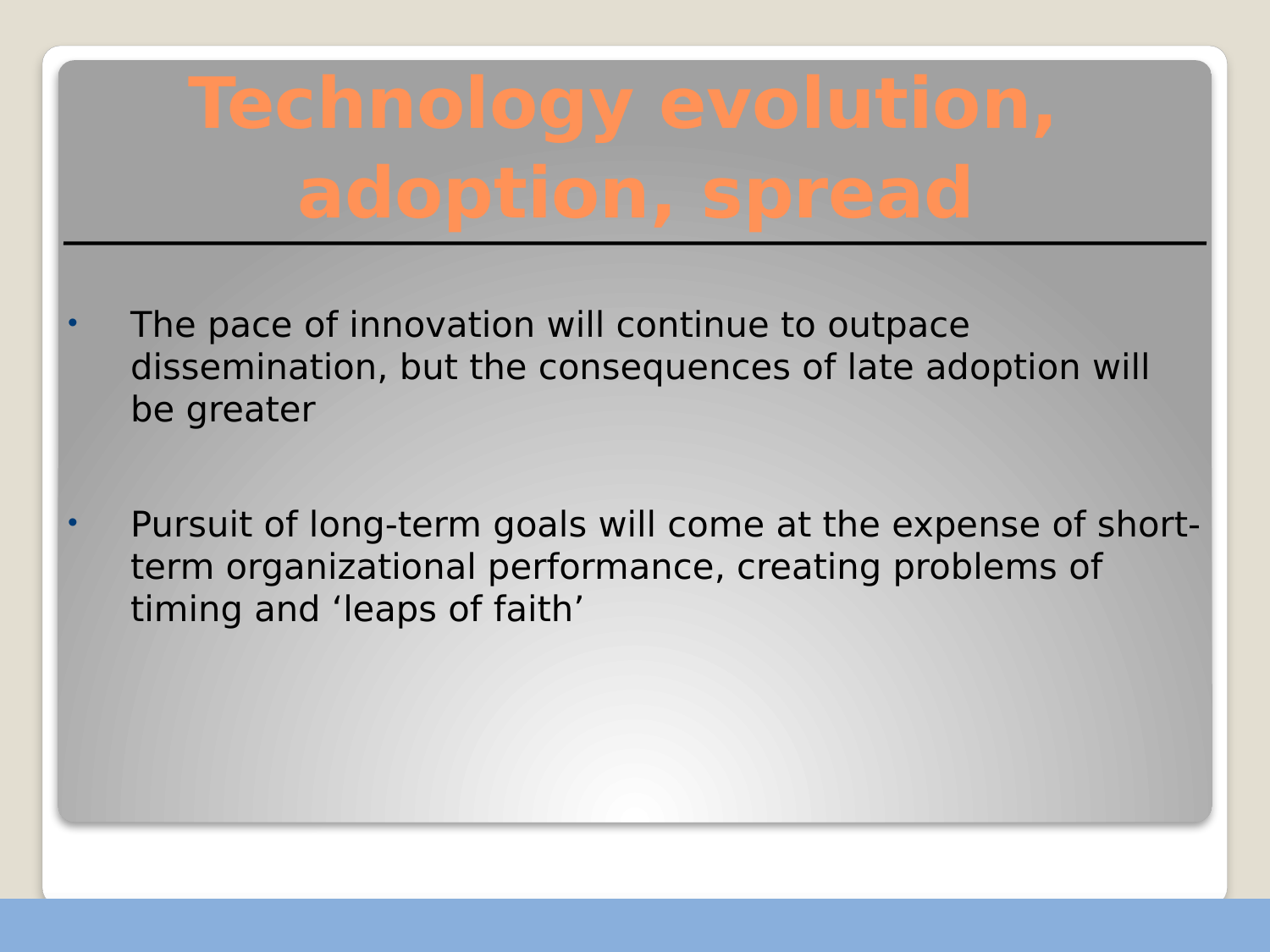

Technology evolution,
adoption, spread

The pace of innovation will continue to outpace dissemination, but the consequences of late adoption will be greater

Pursuit of long-term goals will come at the expense of short-term organizational performance, creating problems of timing and ‘leaps of faith’